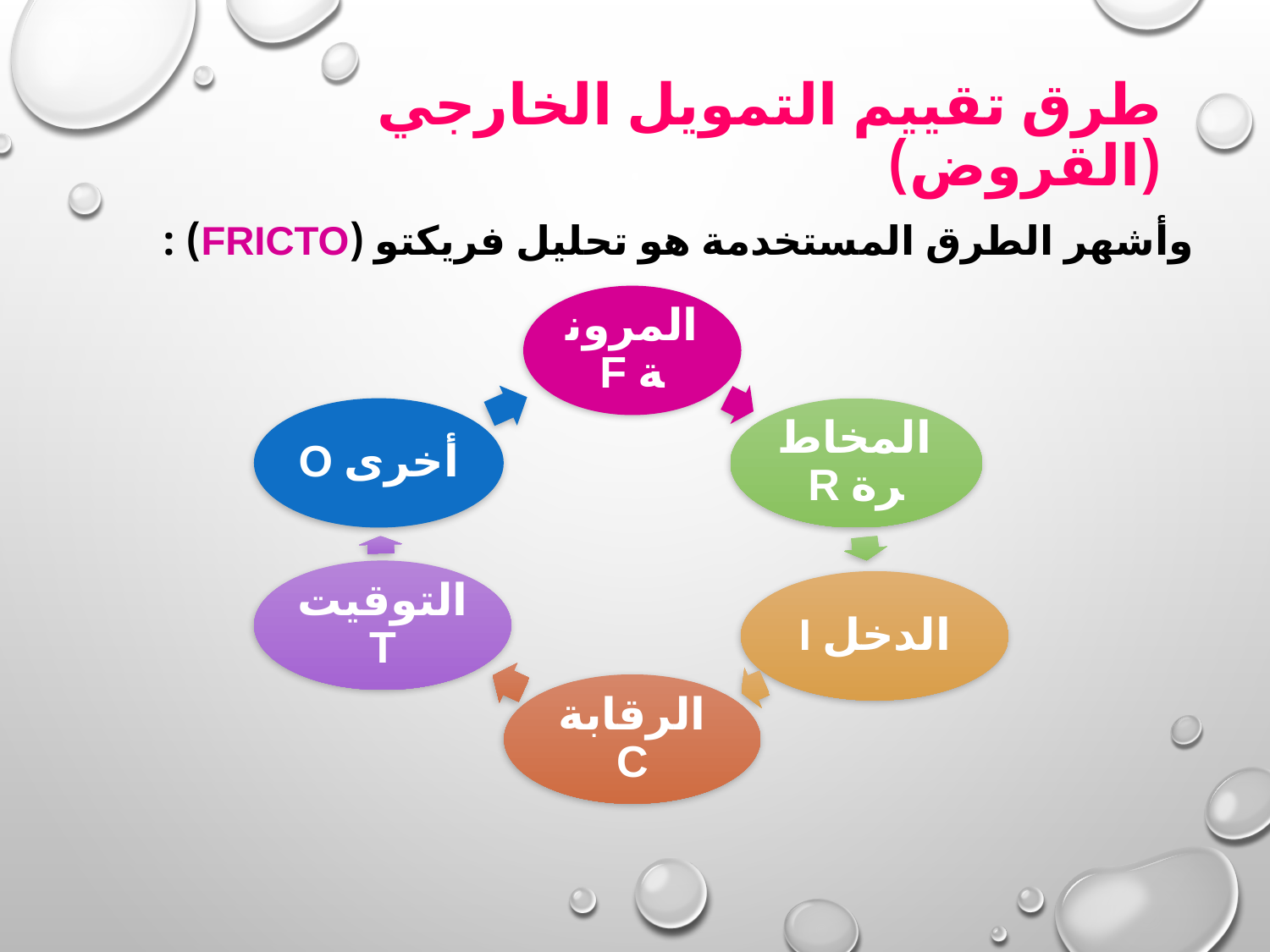

# طرق تقييم التمويل الخارجي (القروض)
وأشهر الطرق المستخدمة هو تحليل فريكتو (FRICTO) :
المرونة F

المخاطرة R

الدخل I

الرقابة C

التوقيت T

أخرى O